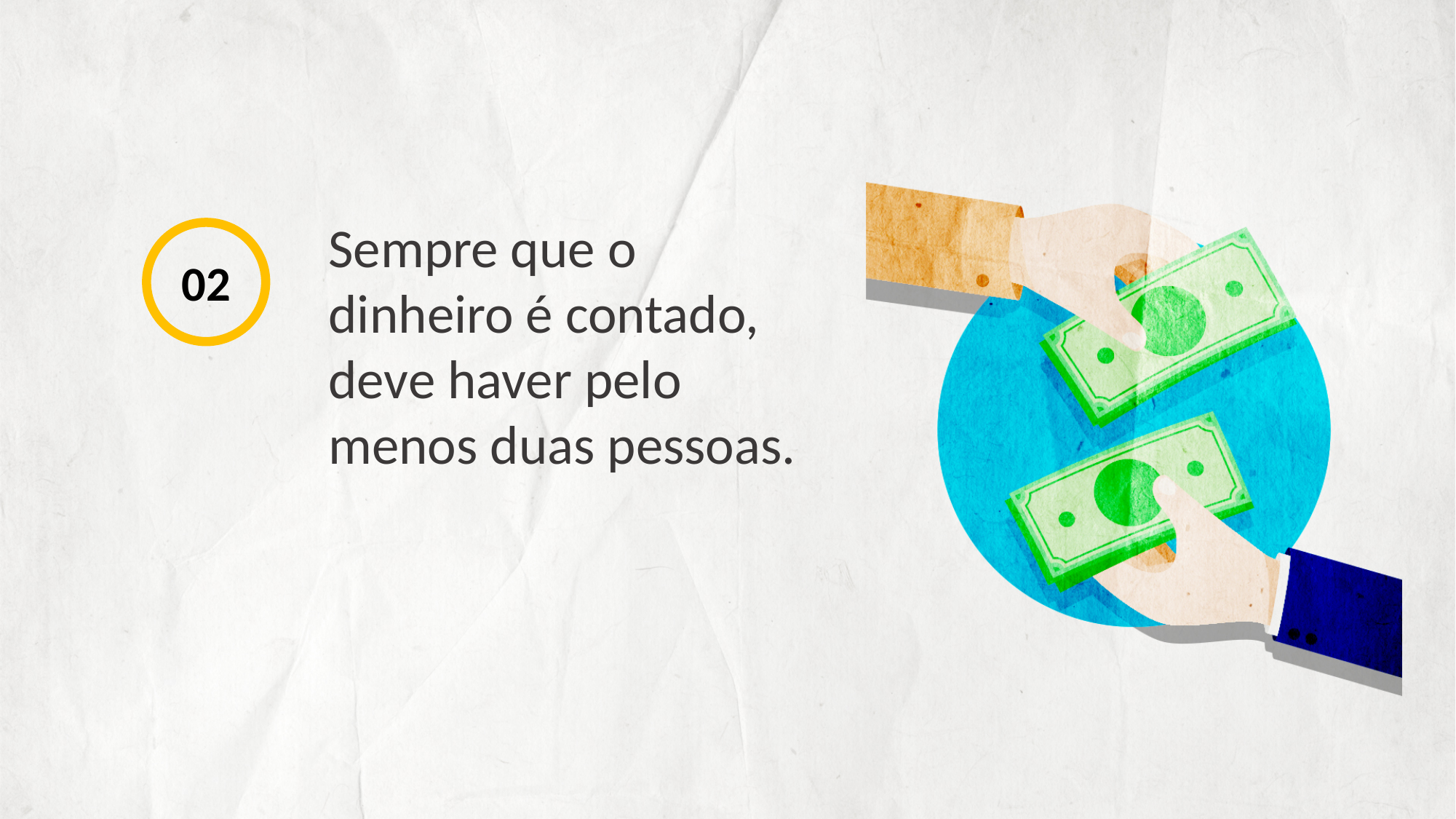

Sempre que o dinheiro é contado, deve haver pelo menos duas pessoas.

02